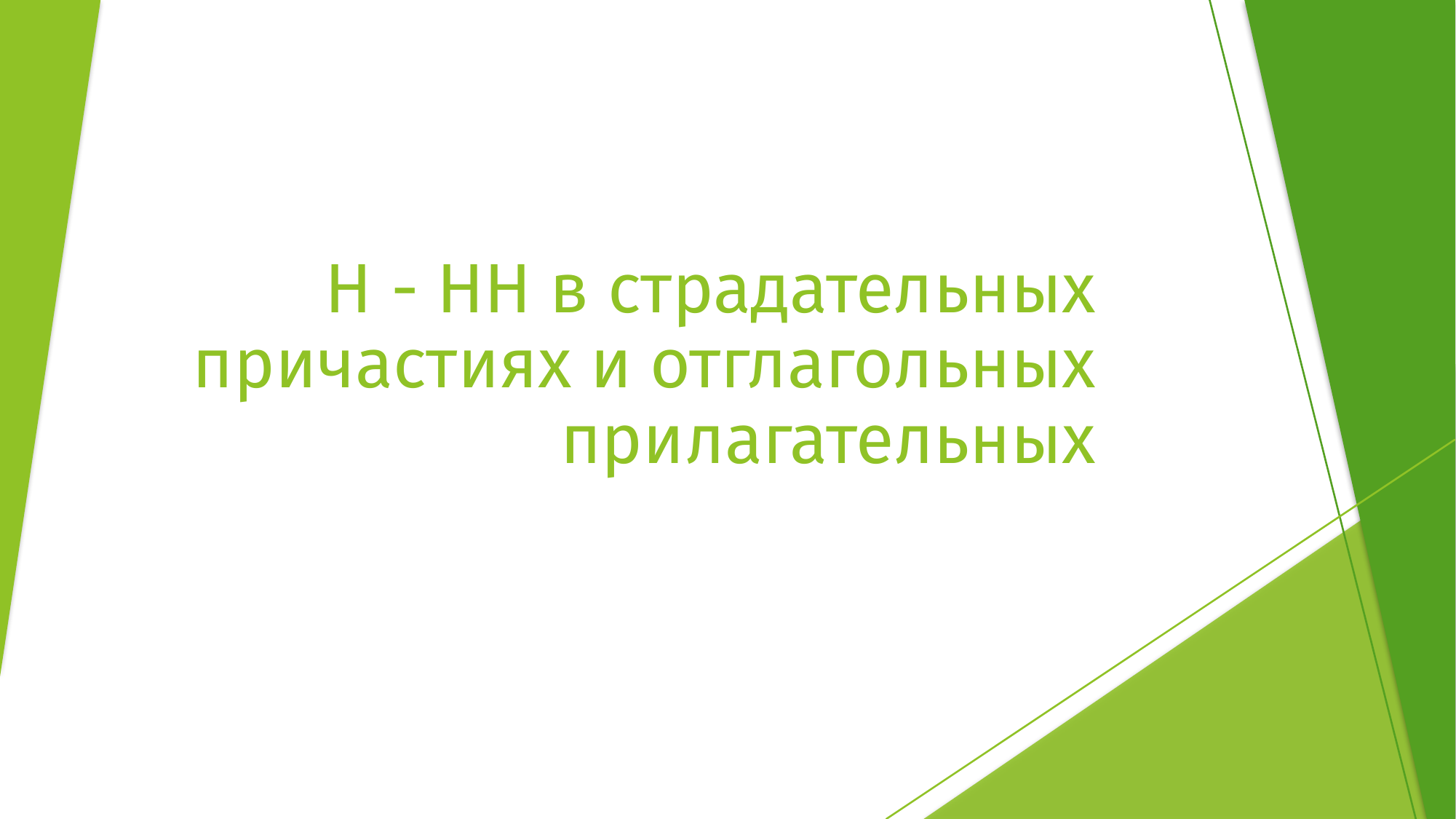

Н - НН в страдательных причастиях и отглагольных прилагательных